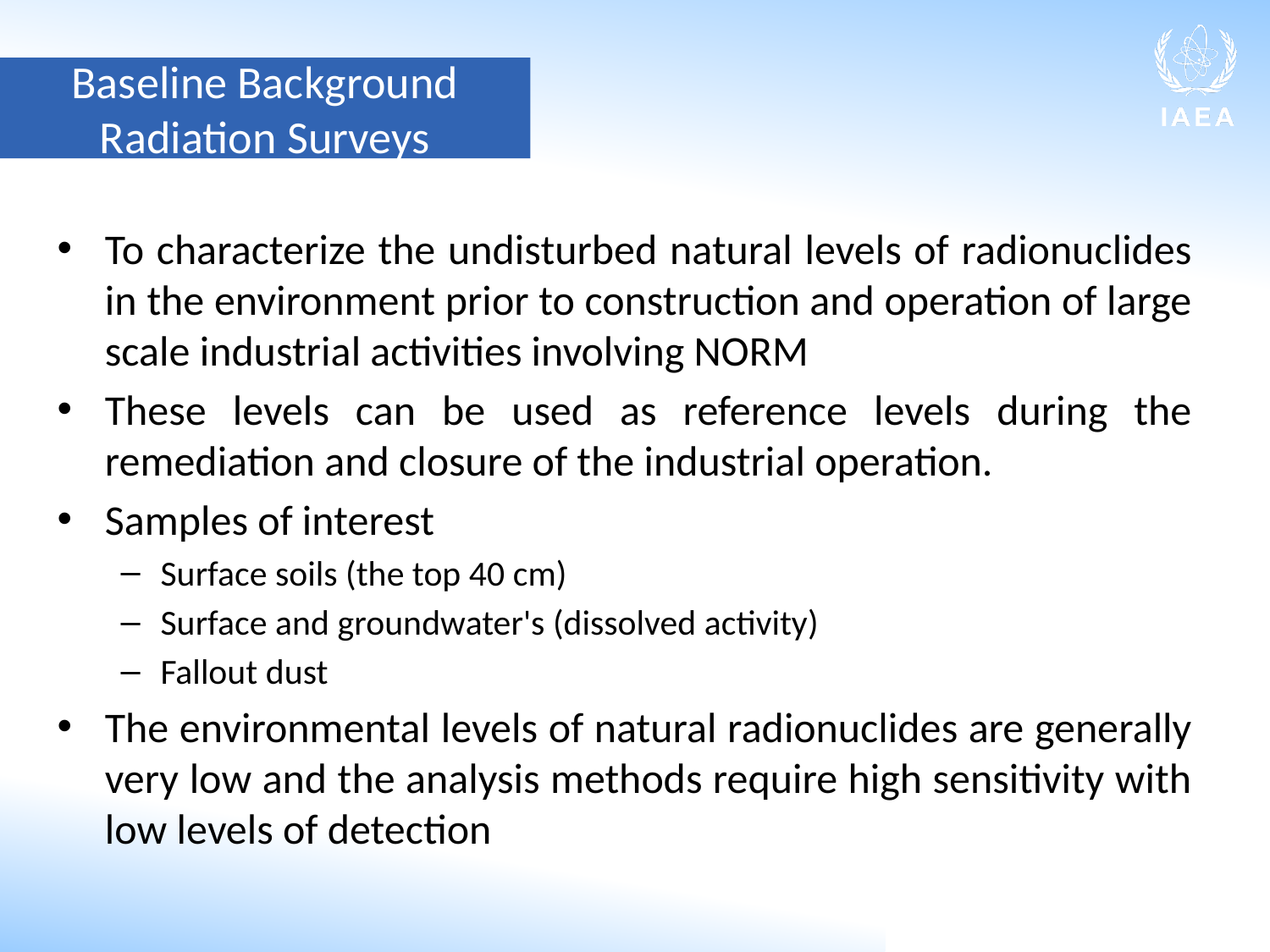

Baseline Background Radiation Surveys
To characterize the undisturbed natural levels of radionuclides in the environment prior to construction and operation of large scale industrial activities involving NORM
These levels can be used as reference levels during the remediation and closure of the industrial operation.
Samples of interest
Surface soils (the top 40 cm)
Surface and groundwater's (dissolved activity)
Fallout dust
The environmental levels of natural radionuclides are generally very low and the analysis methods require high sensitivity with low levels of detection